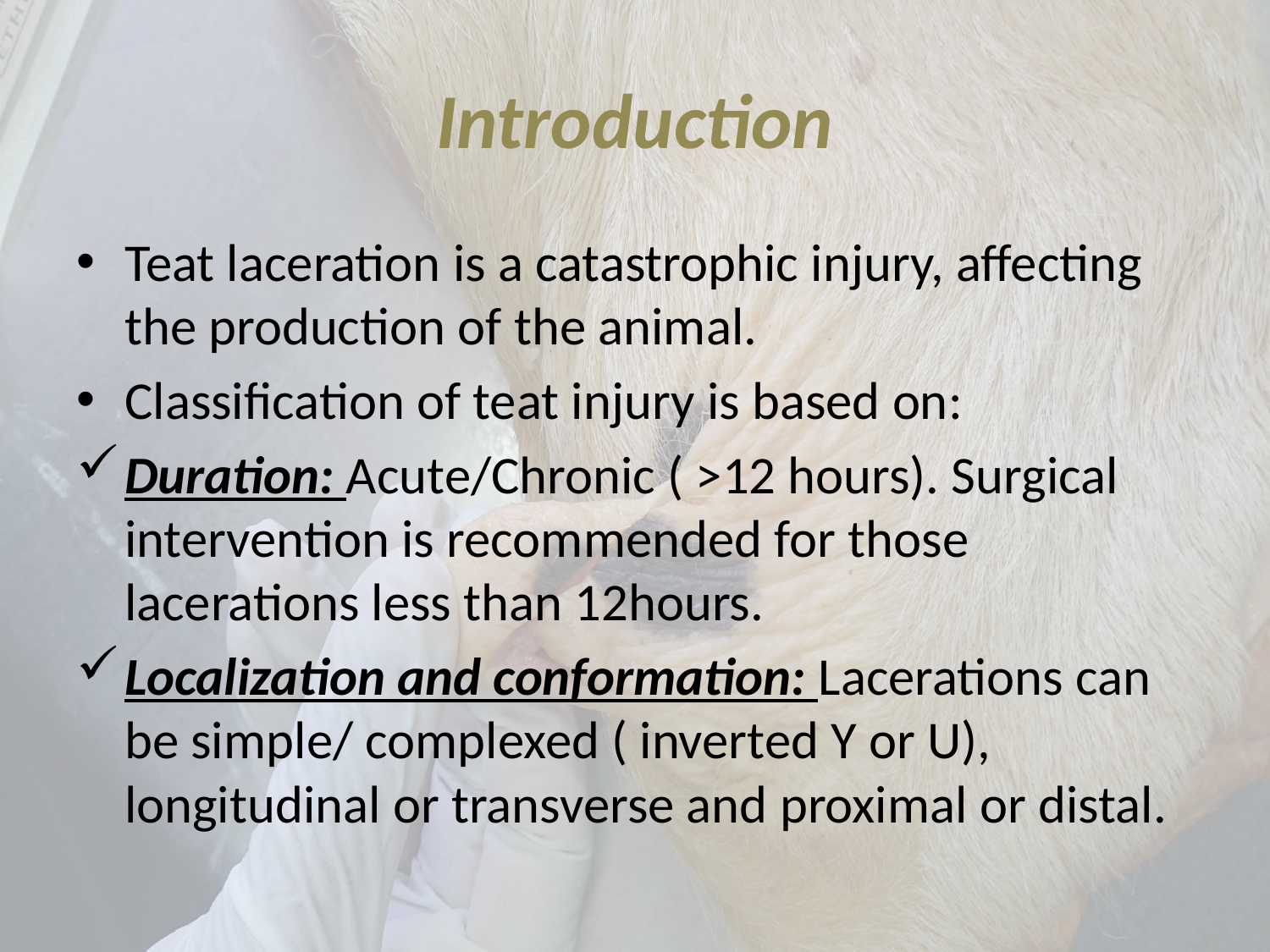

# Introduction
Teat laceration is a catastrophic injury, affecting the production of the animal.
Classification of teat injury is based on:
Duration: Acute/Chronic ( >12 hours). Surgical intervention is recommended for those lacerations less than 12hours.
Localization and conformation: Lacerations can be simple/ complexed ( inverted Y or U), longitudinal or transverse and proximal or distal.